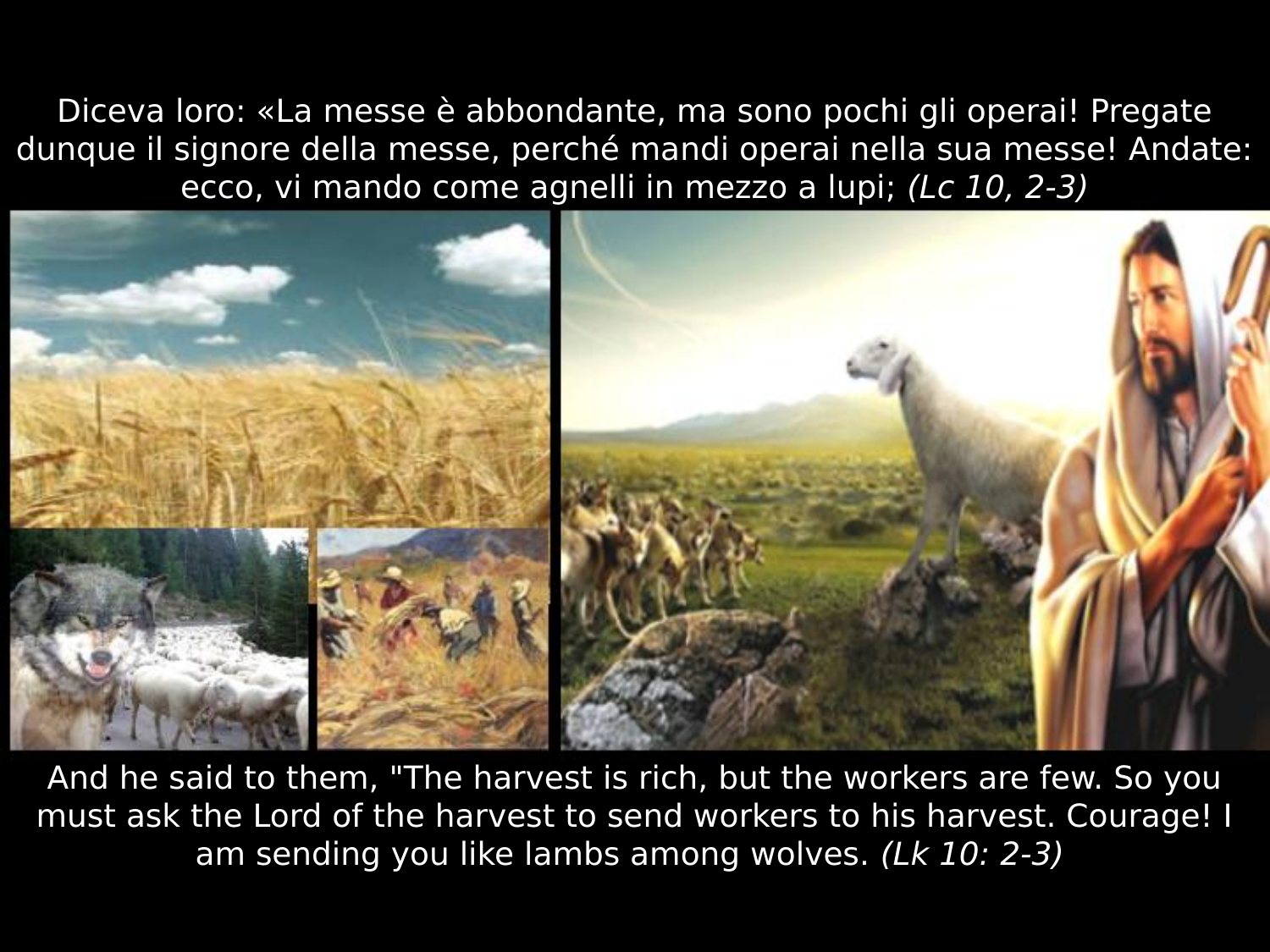

Diceva loro: «La messe è abbondante, ma sono pochi gli operai! Pregate dunque il signore della messe, perché mandi operai nella sua messe! Andate: ecco, vi mando come agnelli in mezzo a lupi; (Lc 10, 2-3)
And he said to them, "The harvest is rich, but the workers are few. So you must ask the Lord of the harvest to send workers to his harvest. Courage! I am sending you like lambs among wolves. (Lk 10: 2-3)